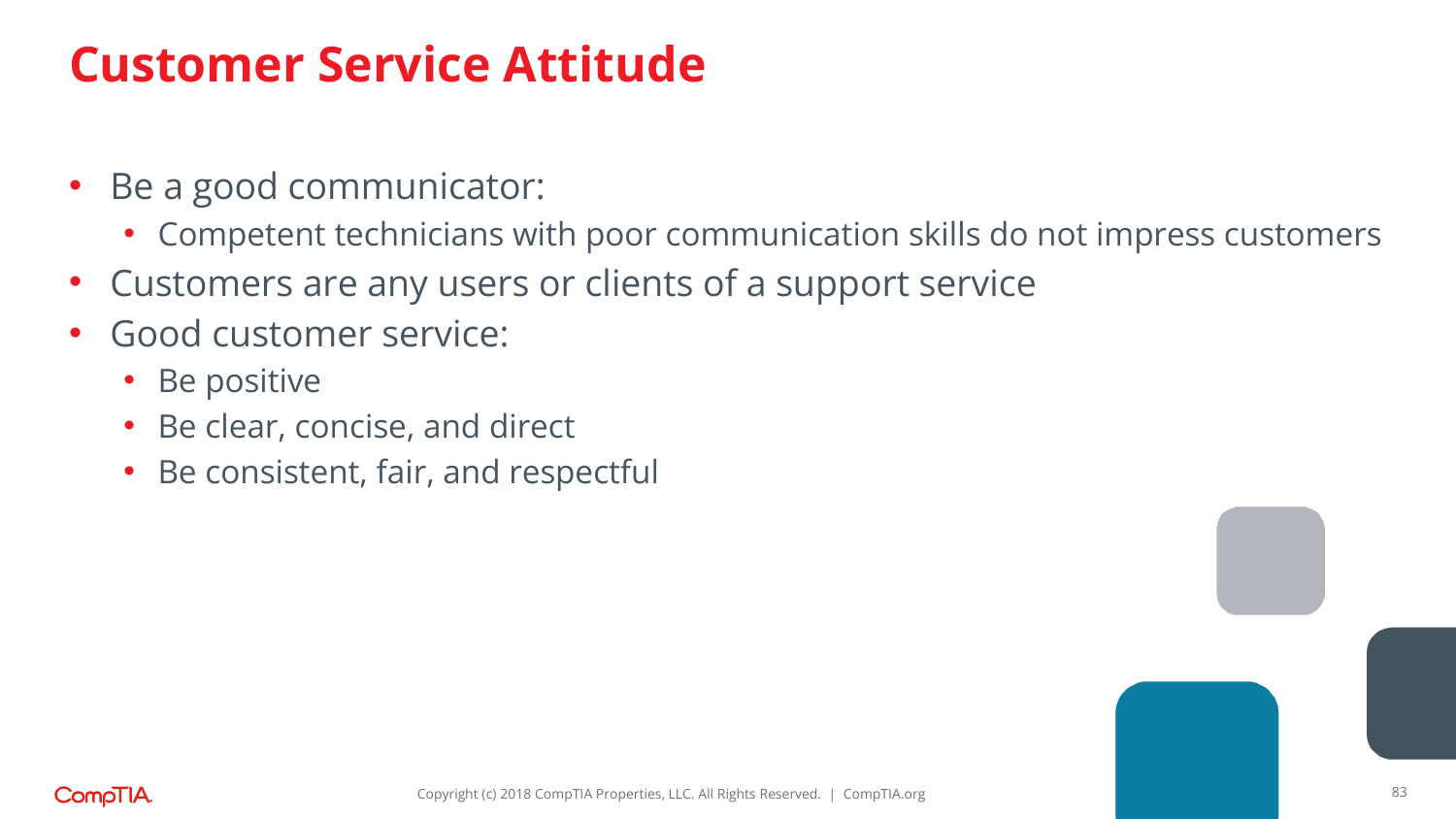

# Customer Service Attitude
Be a good communicator:
Competent technicians with poor communication skills do not impress customers
Customers are any users or clients of a support service
Good customer service:
Be positive
Be clear, concise, and direct
Be consistent, fair, and respectful
83